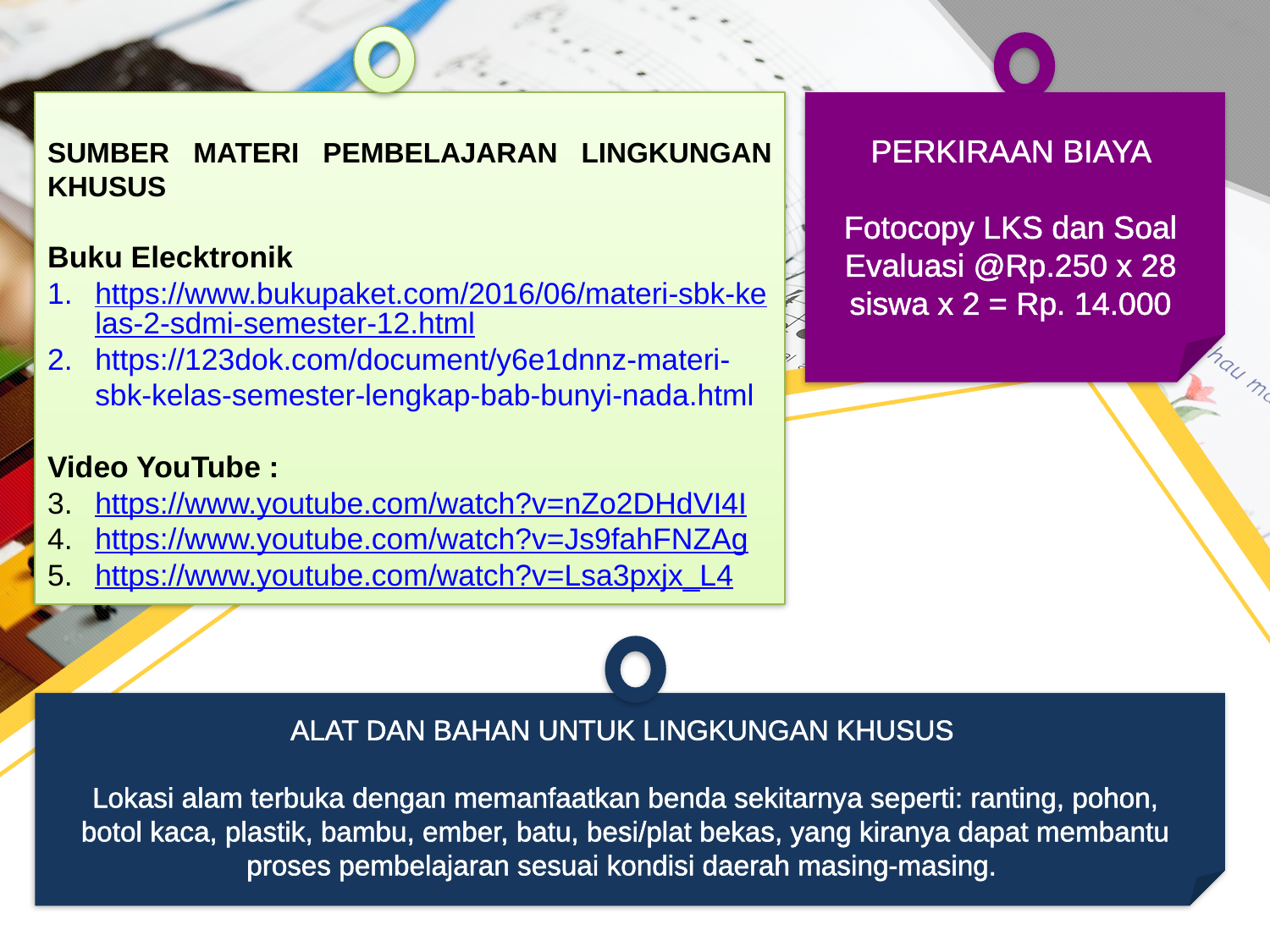

SUMBER MATERI PEMBELAJARAN LINGKUNGAN KHUSUS

Buku Elecktronik
https://www.bukupaket.com/2016/06/materi-sbk-kelas-2-sdmi-semester-12.html
https://123dok.com/document/y6e1dnnz-materi-sbk-kelas-semester-lengkap-bab-bunyi-nada.html

Video YouTube :
https://www.youtube.com/watch?v=nZo2DHdVI4I
https://www.youtube.com/watch?v=Js9fahFNZAg
https://www.youtube.com/watch?v=Lsa3pxjx_L4

PERKIRAAN BIAYA

Fotocopy LKS dan Soal
Evaluasi @Rp.250 x 28
siswa x 2 = Rp. 14.000

ALAT DAN BAHAN UNTUK LINGKUNGAN KHUSUS

Lokasi alam terbuka dengan memanfaatkan benda sekitarnya seperti: ranting, pohon,
botol kaca, plastik, bambu, ember, batu, besi/plat bekas, yang kiranya dapat membantu
proses pembelajaran sesuai kondisi daerah masing-masing.